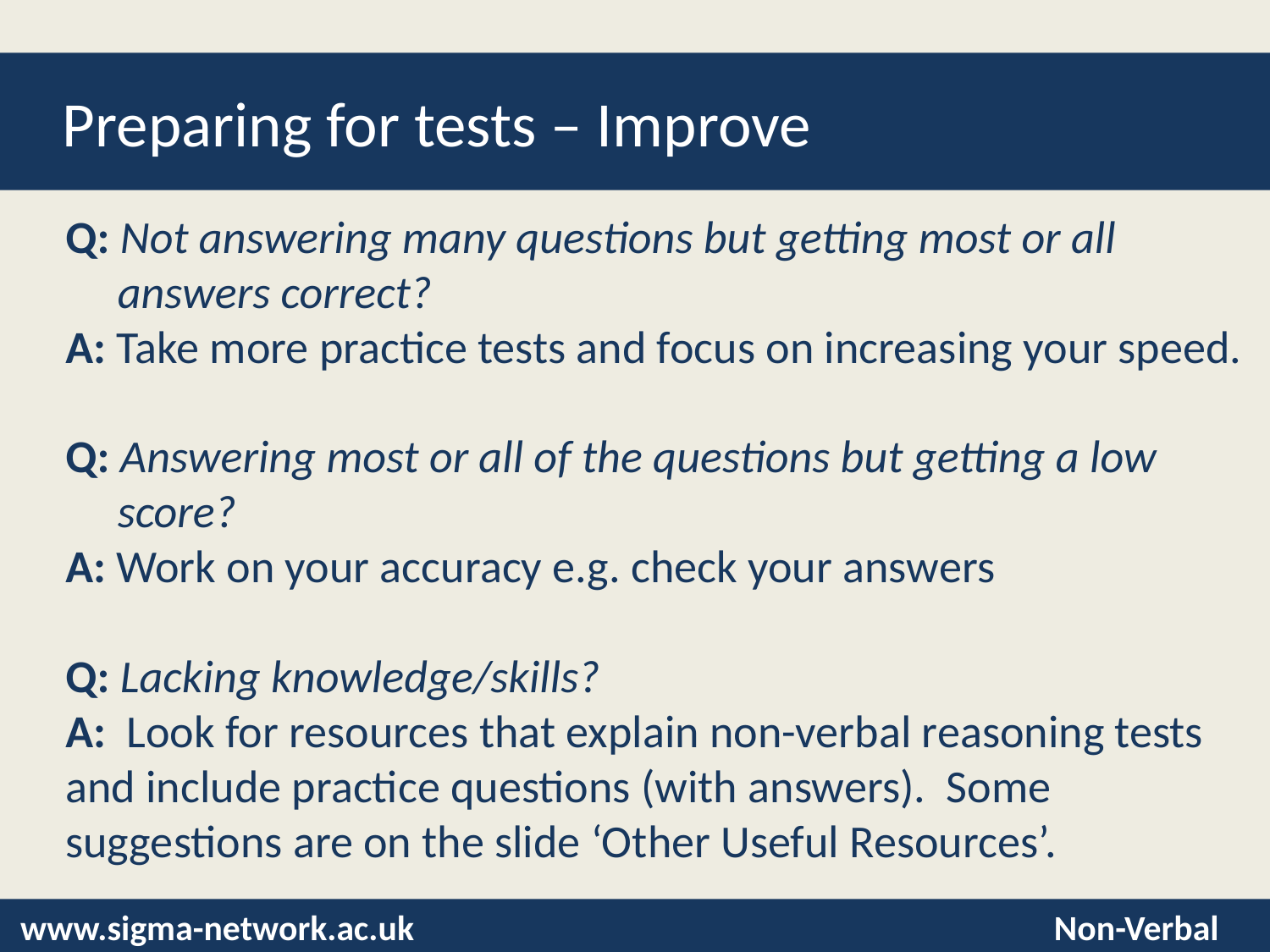

# Preparing for tests – Improve
Q: Not answering many questions but getting most or all
     answers correct?
A: Take more practice tests and focus on increasing your speed.

Q: Answering most or all of the questions but getting a low
     score?
A: Work on your accuracy e.g. check your answers

Q: Lacking knowledge/skills?
A:  Look for resources that explain non-verbal reasoning tests and include practice questions (with answers).  Some suggestions are on the slide ‘Other Useful Resources’.